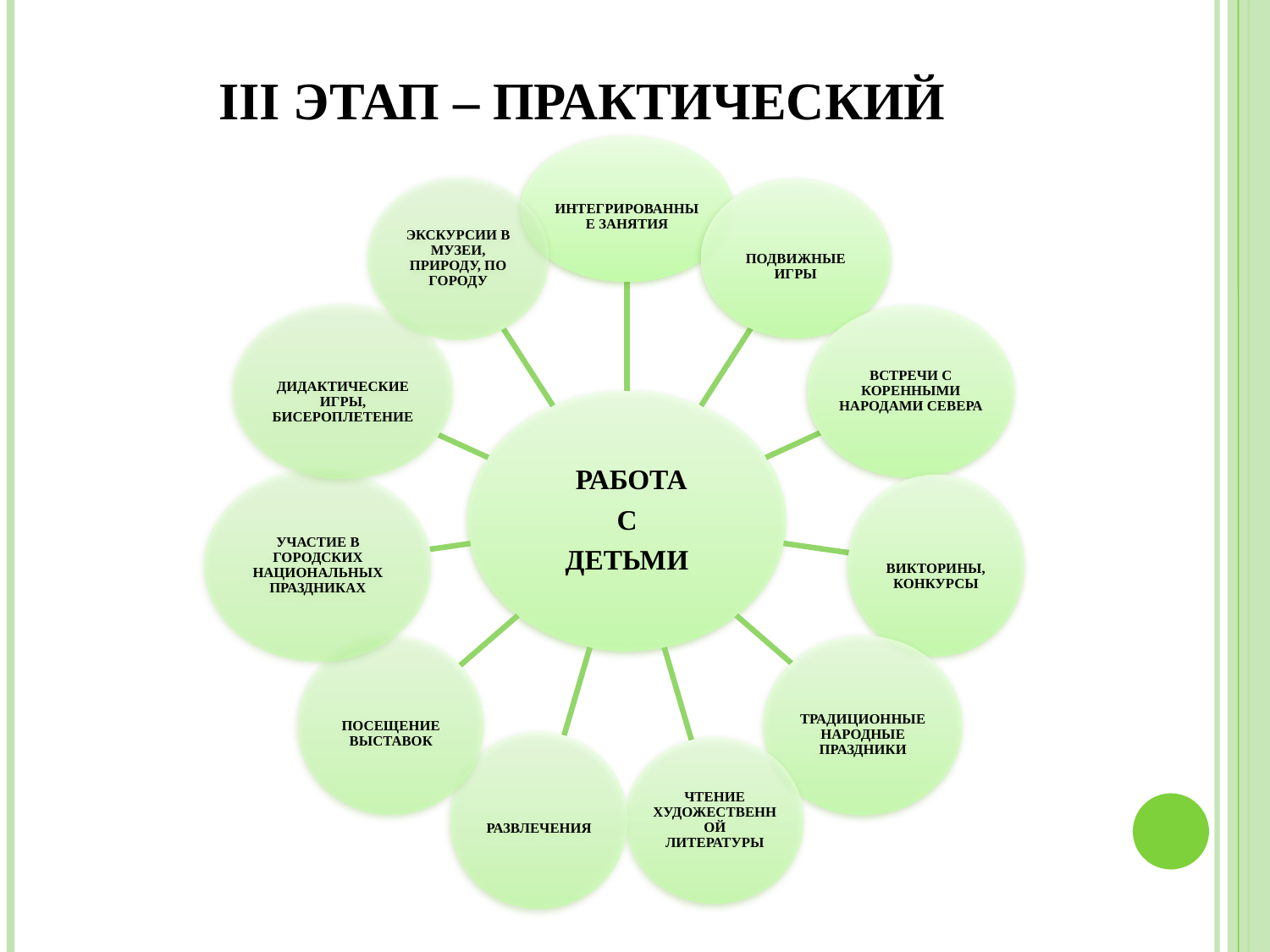

# III этап – практический
  РАБОТА
 С
ДЕТЬМИ

ИНТЕГРИРОВАННЫЕ ЗАНЯТИЯ

ПОДВИЖНЫЕ ИГРЫ

ВСТРЕЧИ С КОРЕННЫМИ НАРОДАМИ СЕВЕРА

ВИКТОРИНЫ, КОНКУРСЫ

ТРАДИЦИОННЫЕ НАРОДНЫЕ ПРАЗДНИКИ

ЧТЕНИЕ ХУДОЖЕСТВЕННОЙ ЛИТЕРАТУРЫ

РАЗВЛЕЧЕНИЯ

ПОСЕЩЕНИЕ ВЫСТАВОК

УЧАСТИЕ В ГОРОДСКИХ НАЦИОНАЛЬНЫХ ПРАЗДНИКАХ

ДИДАКТИЧЕСКИЕ ИГРЫ, БИСЕРОПЛЕТЕНИЕ

ЭКСКУРСИИ В МУЗЕИ, ПРИРОДУ, ПО ГОРОДУ